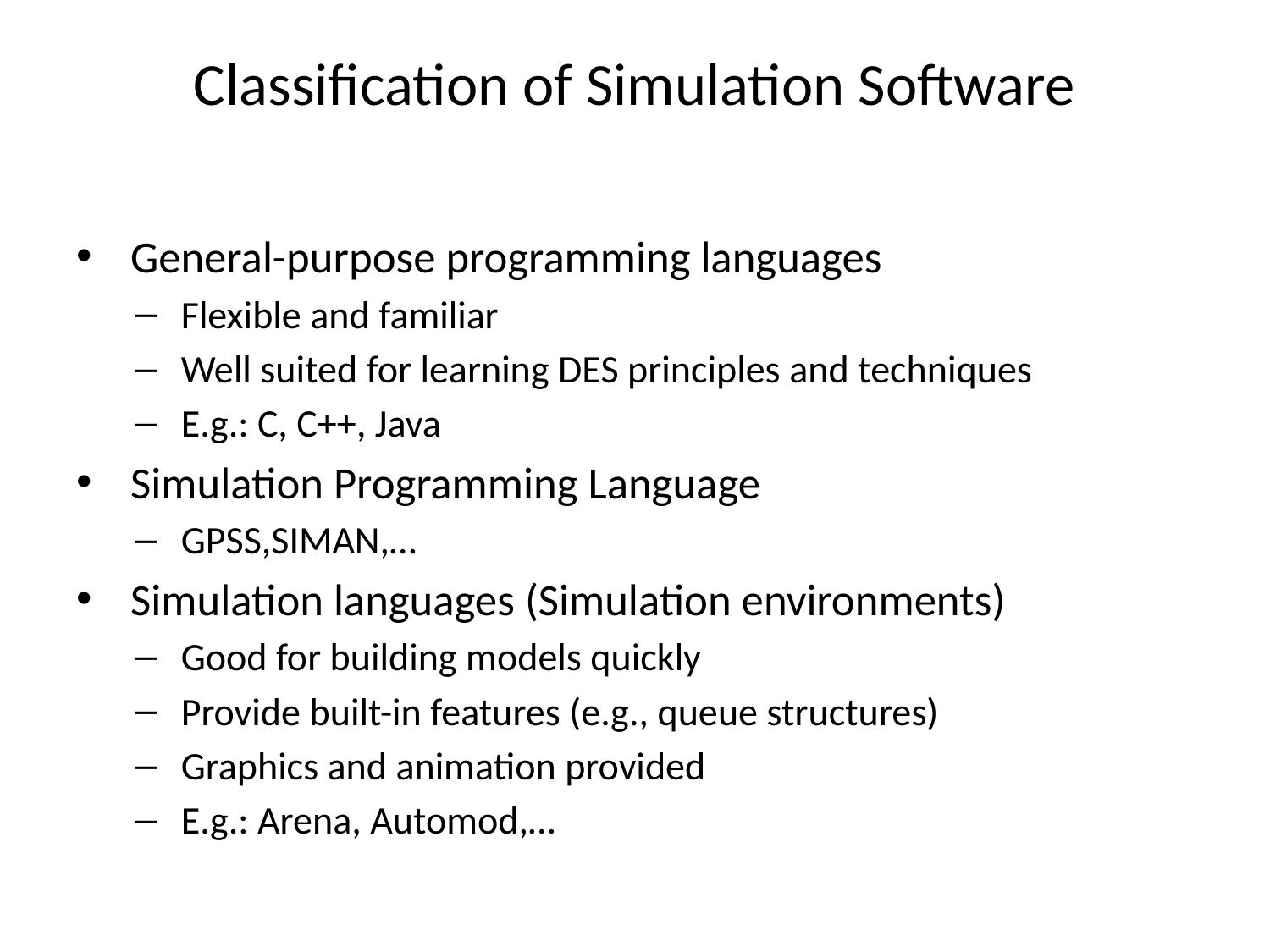

# Classification of Simulation Software
 General-purpose programming languages
 Flexible and familiar
 Well suited for learning DES principles and techniques
 E.g.: C, C++, Java
 Simulation Programming Language
 GPSS,SIMAN,…
 Simulation languages (Simulation environments)
 Good for building models quickly
 Provide built-in features (e.g., queue structures)
 Graphics and animation provided
 E.g.: Arena, Automod,…